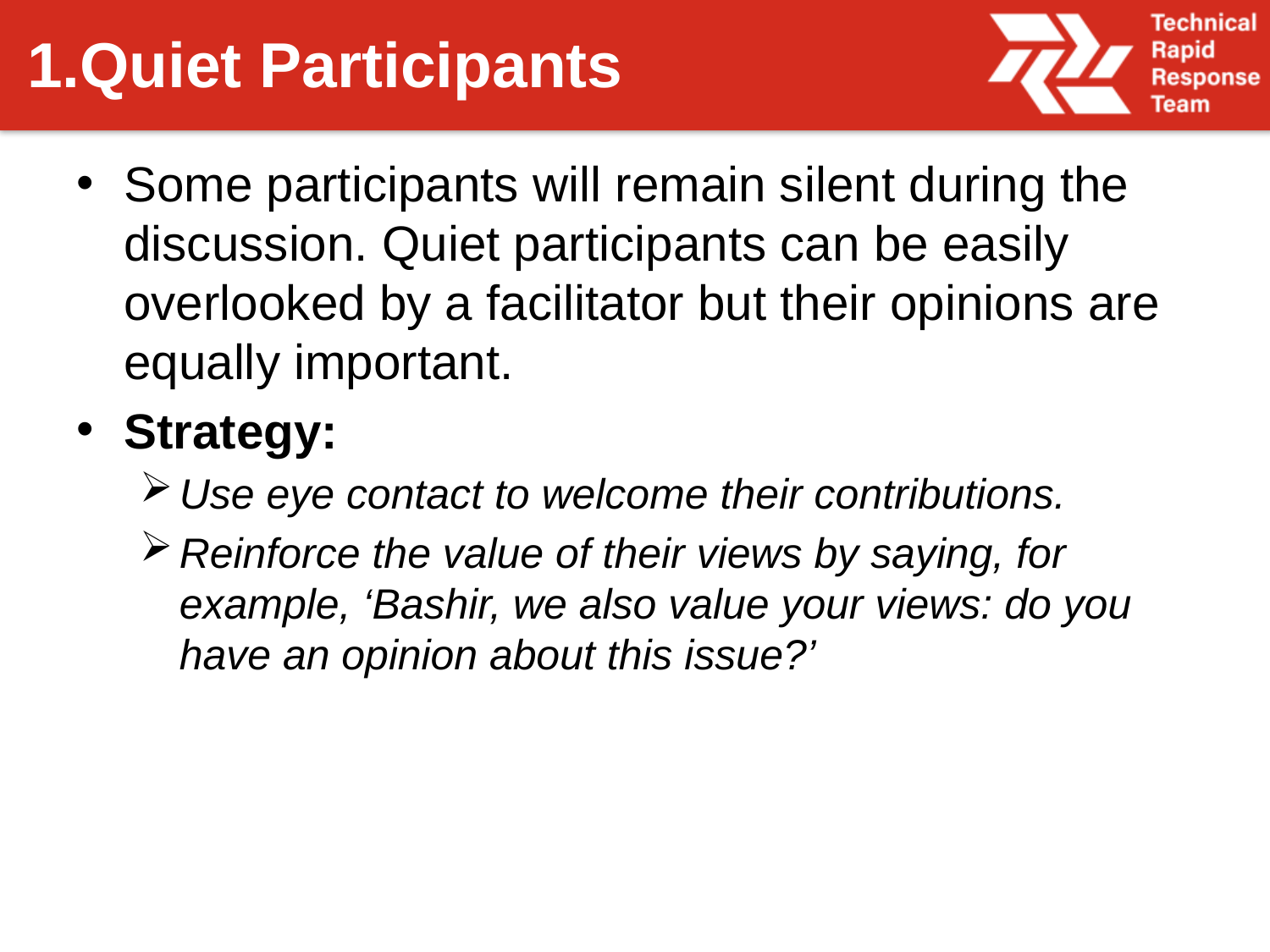

# 1.Quiet Participants
Some participants will remain silent during the discussion. Quiet participants can be easily overlooked by a facilitator but their opinions are equally important.
Strategy:
Use eye contact to welcome their contributions.
Reinforce the value of their views by saying, for example, ‘Bashir, we also value your views: do you have an opinion about this issue?’